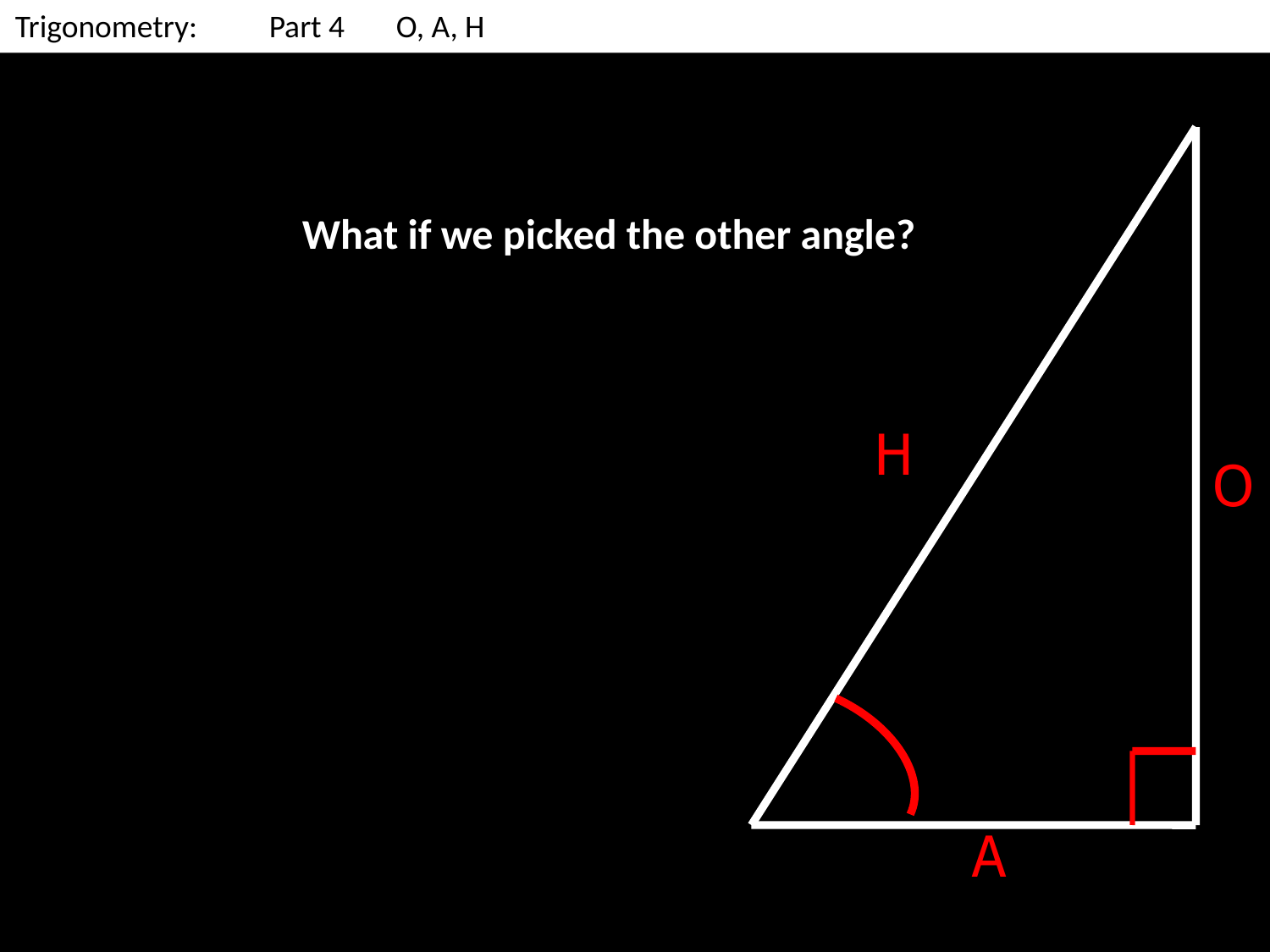

Trigonometry:  	Part 4	O, A, H

What if we picked the other angle?

SOH
CAH
 TOA
H
O

A